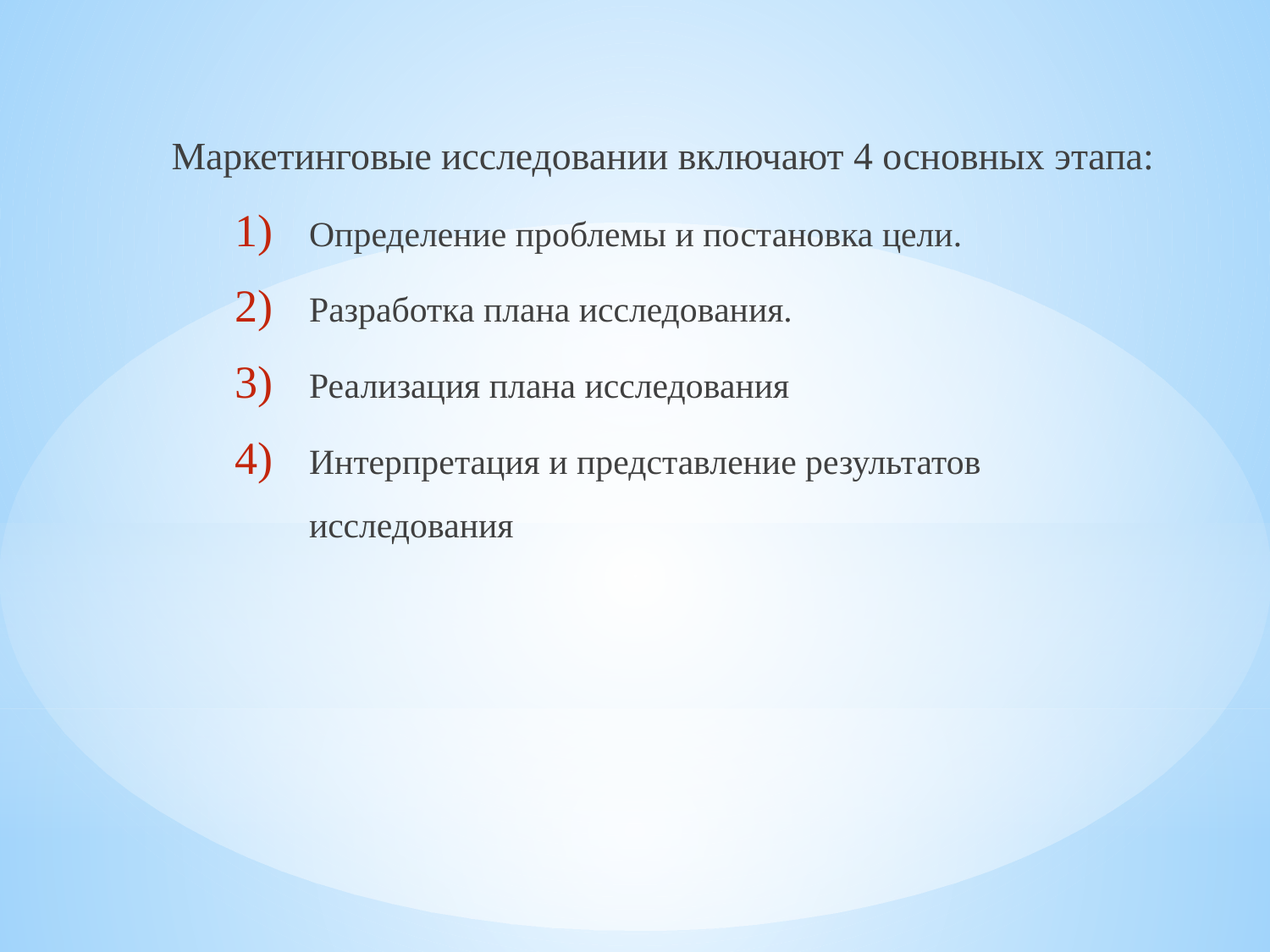

Маркетинговые исследовании включают 4 основных этапа:
Определение проблемы и постановка цели.
Разработка плана исследования.
Реализация плана исследования
Интерпретация и представление результатов исследования